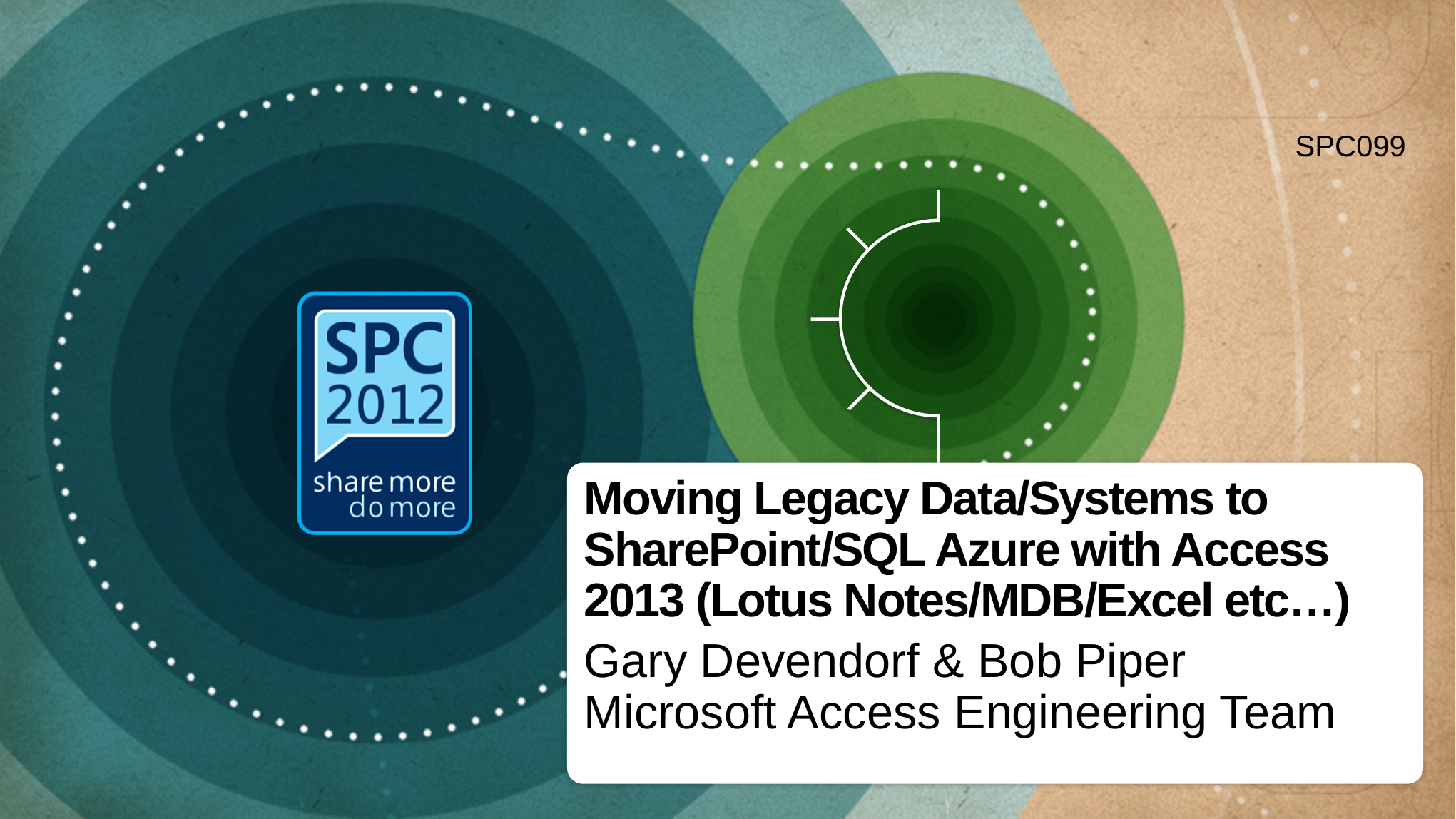

SPC099
# Moving Legacy Data/Systems to SharePoint/SQL Azure with Access 2013 (Lotus Notes/MDB/Excel etc…)
Gary Devendorf & Bob Piper
Microsoft Access Engineering Team